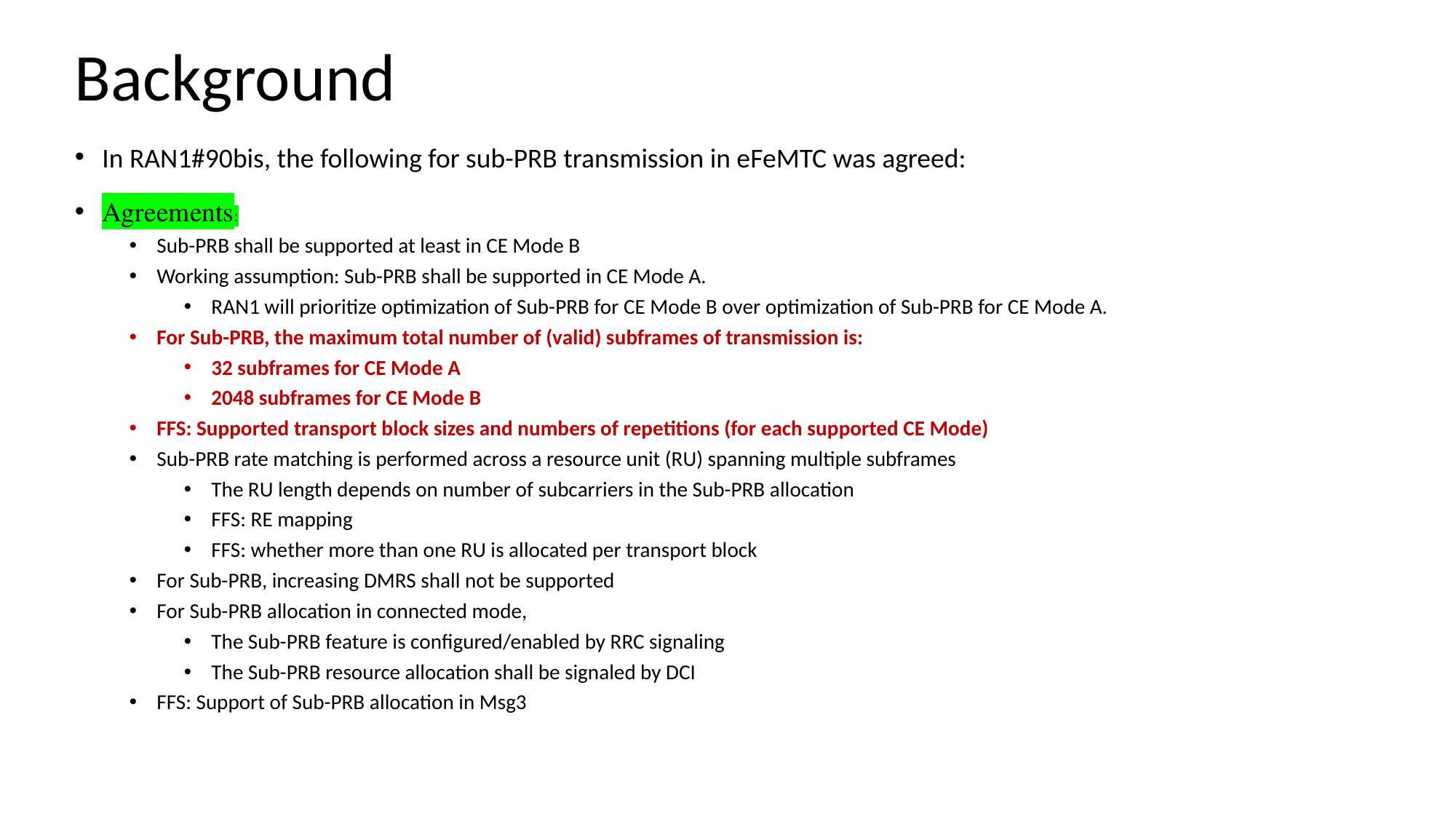

# Background
In RAN1#90bis, the following for sub-PRB transmission in eFeMTC was agreed:
Agreements:
Sub-PRB shall be supported at least in CE Mode B
Working assumption: Sub-PRB shall be supported in CE Mode A.
RAN1 will prioritize optimization of Sub-PRB for CE Mode B over optimization of Sub-PRB for CE Mode A.
For Sub-PRB, the maximum total number of (valid) subframes of transmission is:
32 subframes for CE Mode A
2048 subframes for CE Mode B
FFS: Supported transport block sizes and numbers of repetitions (for each supported CE Mode)
Sub-PRB rate matching is performed across a resource unit (RU) spanning multiple subframes
The RU length depends on number of subcarriers in the Sub-PRB allocation
FFS: RE mapping
FFS: whether more than one RU is allocated per transport block
For Sub-PRB, increasing DMRS shall not be supported
For Sub-PRB allocation in connected mode,
The Sub-PRB feature is configured/enabled by RRC signaling
The Sub-PRB resource allocation shall be signaled by DCI
FFS: Support of Sub-PRB allocation in Msg3